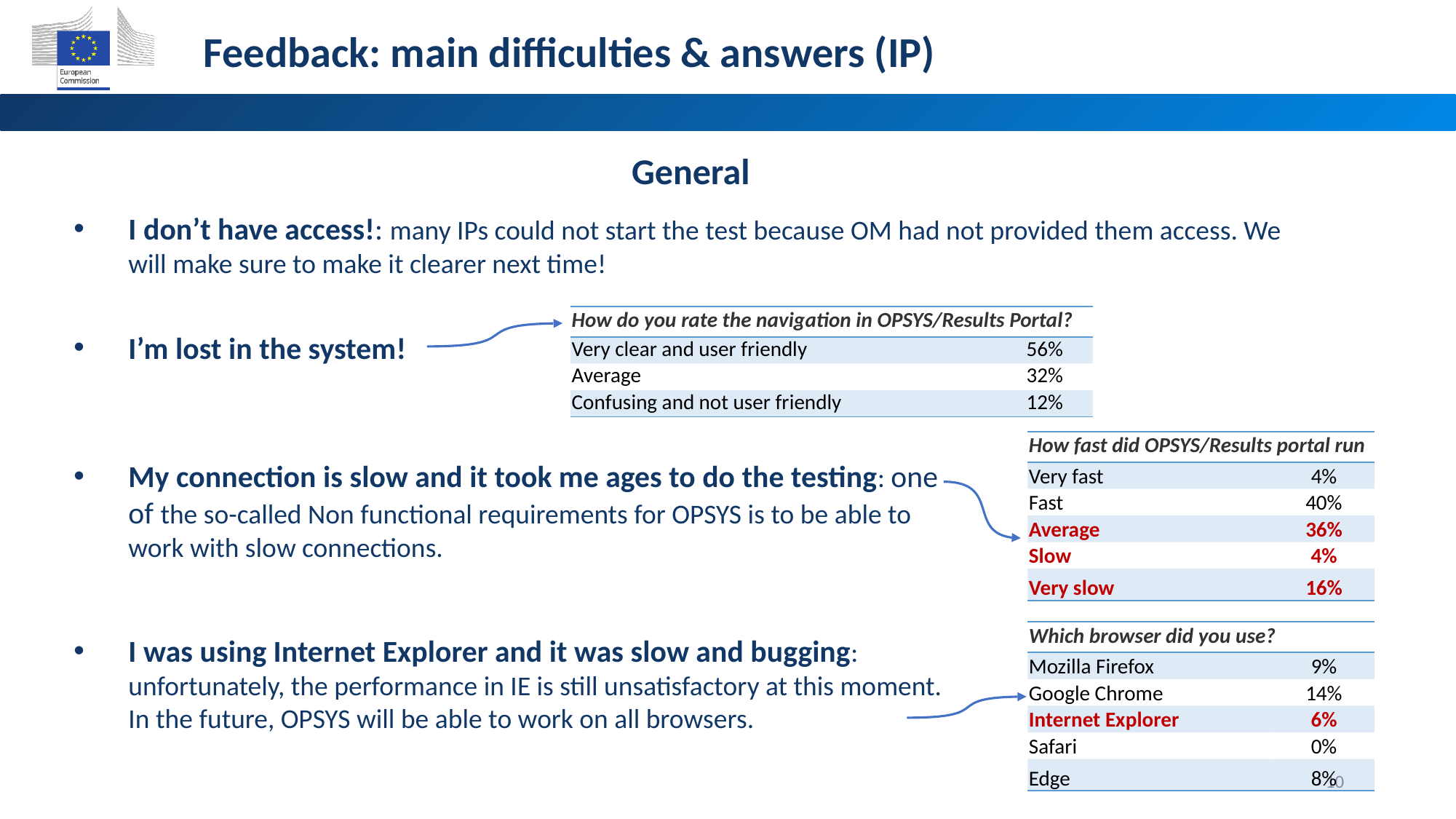

Feedback: main difficulties & answers (IP)
General
I don’t have access!: many IPs could not start the test because OM had not provided them access. We will make sure to make it clearer next time!
| How do you rate the navigation in OPSYS/Results Portal? |  |
| --- | --- |
| Very clear and user friendly | 56% |
| Average | 32% |
| Confusing and not user friendly | 12% |
I’m lost in the system!
| How fast did OPSYS/Results portal run |  |
| --- | --- |
| Very fast | 4% |
| Fast | 40% |
| Average | 36% |
| Slow | 4% |
| Very slow | 16% |
My connection is slow and it took me ages to do the testing: one of the so-called Non functional requirements for OPSYS is to be able to work with slow connections.

I was using Internet Explorer and it was slow and bugging: unfortunately, the performance in IE is still unsatisfactory at this moment. In the future, OPSYS will be able to work on all browsers.
| Which browser did you use? |  |
| --- | --- |
| Mozilla Firefox | 9% |
| Google Chrome | 14% |
| Internet Explorer | 6% |
| Safari | 0% |
| Edge | 8% |
10